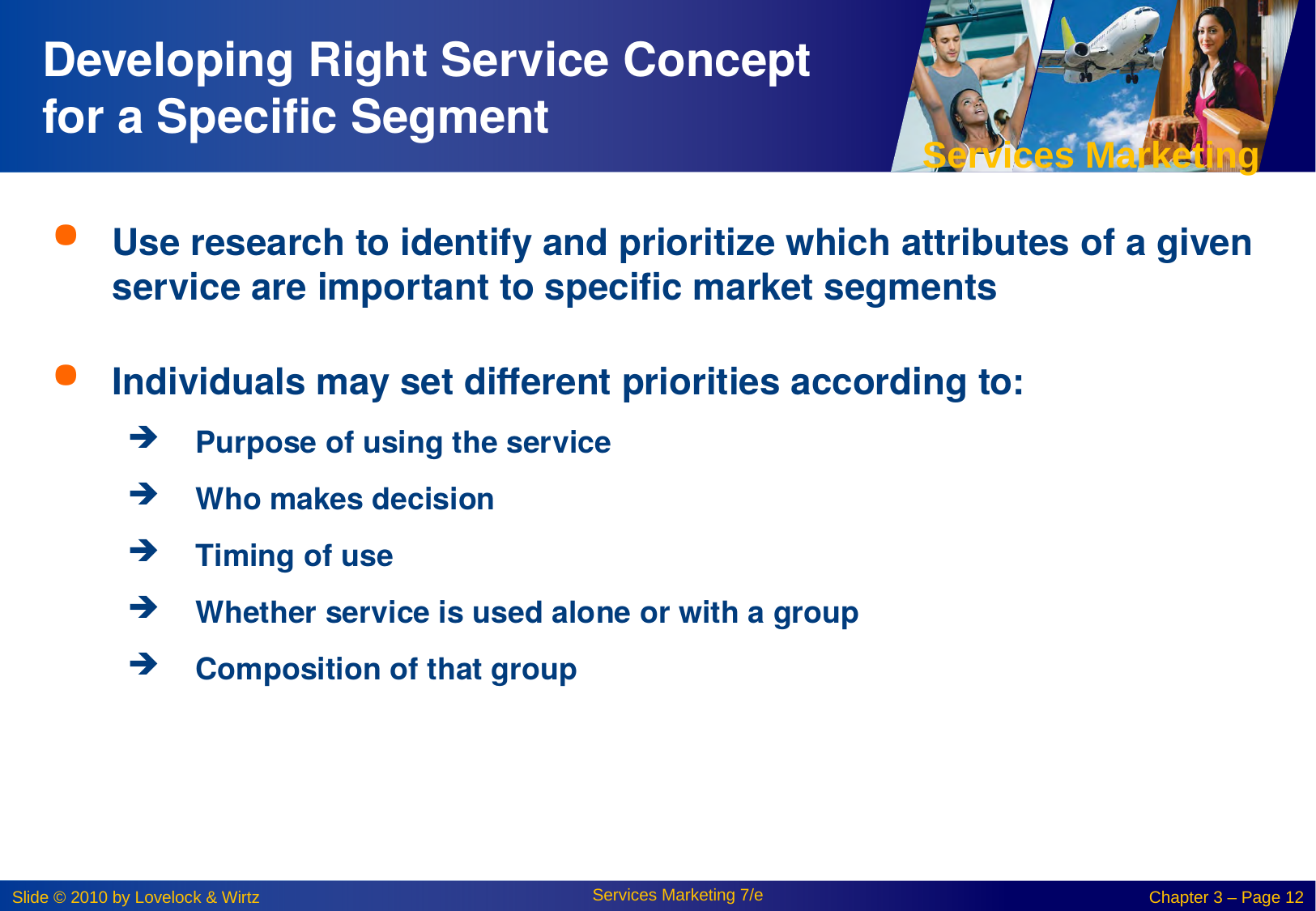

# Developing Right Service Concept for a Specific Segment
Use research to identify and prioritize which attributes of a given service are important to specific market segments
Individuals may set different priorities according to:
Purpose of using the service
Who makes decision
Timing of use
Whether service is used alone or with a group
Composition of that group